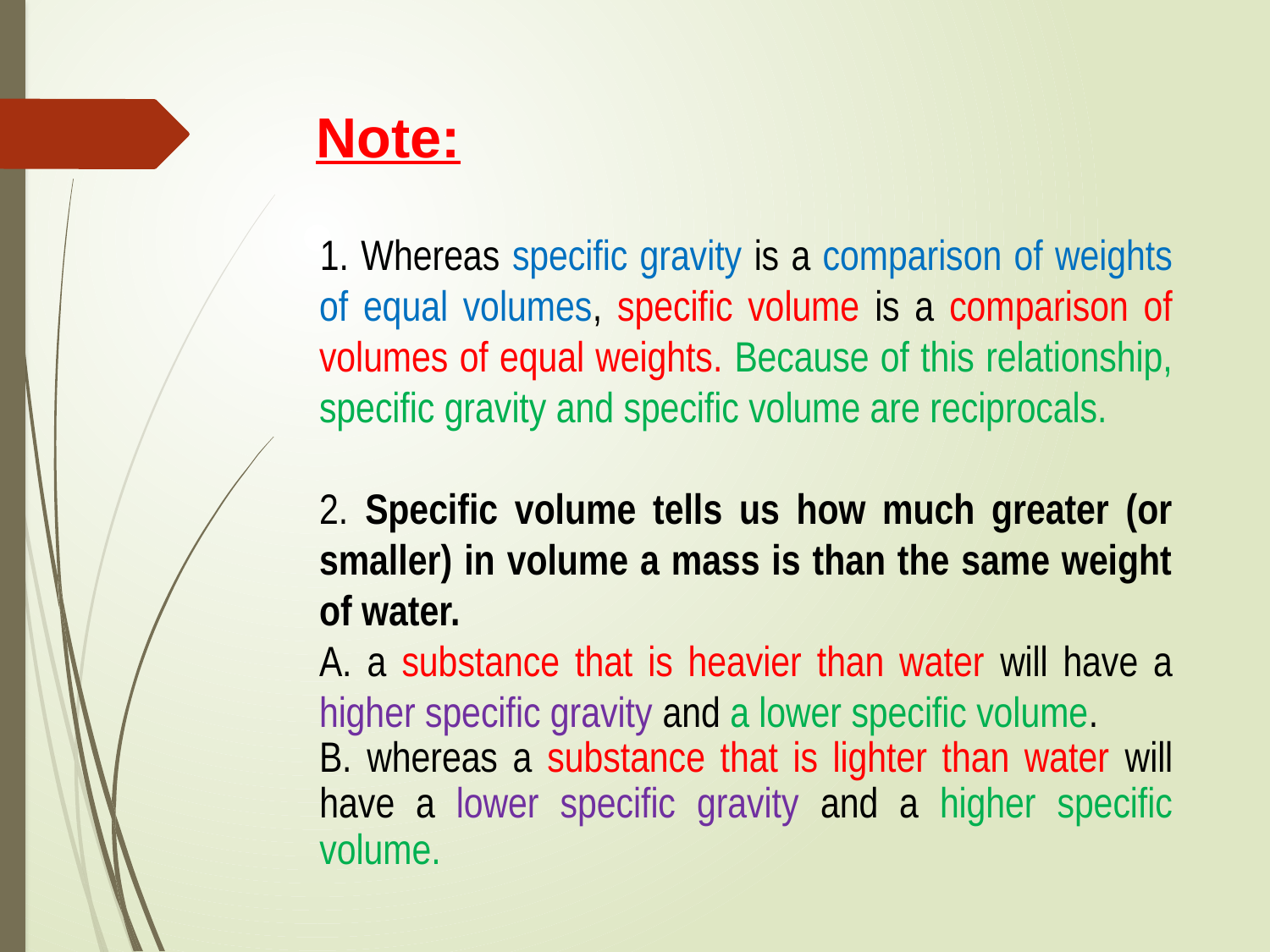

Note:
 Whereas specific gravity is a comparison of weights of equal volumes, specific volume is a comparison of volumes of equal weights. Because of this relationship, specific gravity and specific volume are reciprocals.

2. Specific volume tells us how much greater (or smaller) in volume a mass is than the same weight of water.
A. a substance that is heavier than water will have a higher specific gravity and a lower specific volume.
B. whereas a substance that is lighter than water will have a lower specific gravity and a higher specific volume.